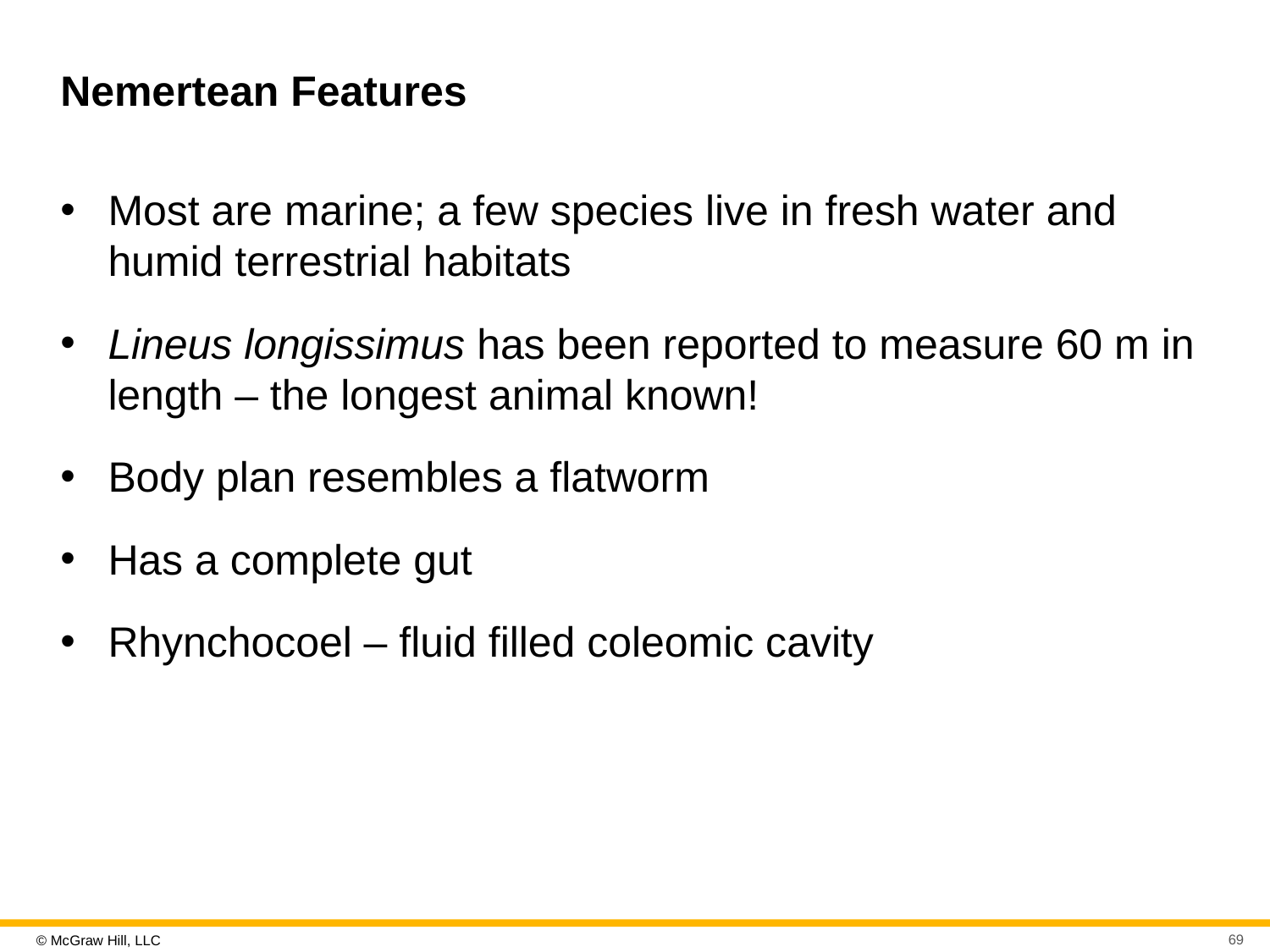

# Nemertean Features
Most are marine; a few species live in fresh water and humid terrestrial habitats
Lineus longissimus has been reported to measure 60 m in length – the longest animal known!
Body plan resembles a flatworm
Has a complete gut
Rhynchocoel – fluid filled coleomic cavity
69